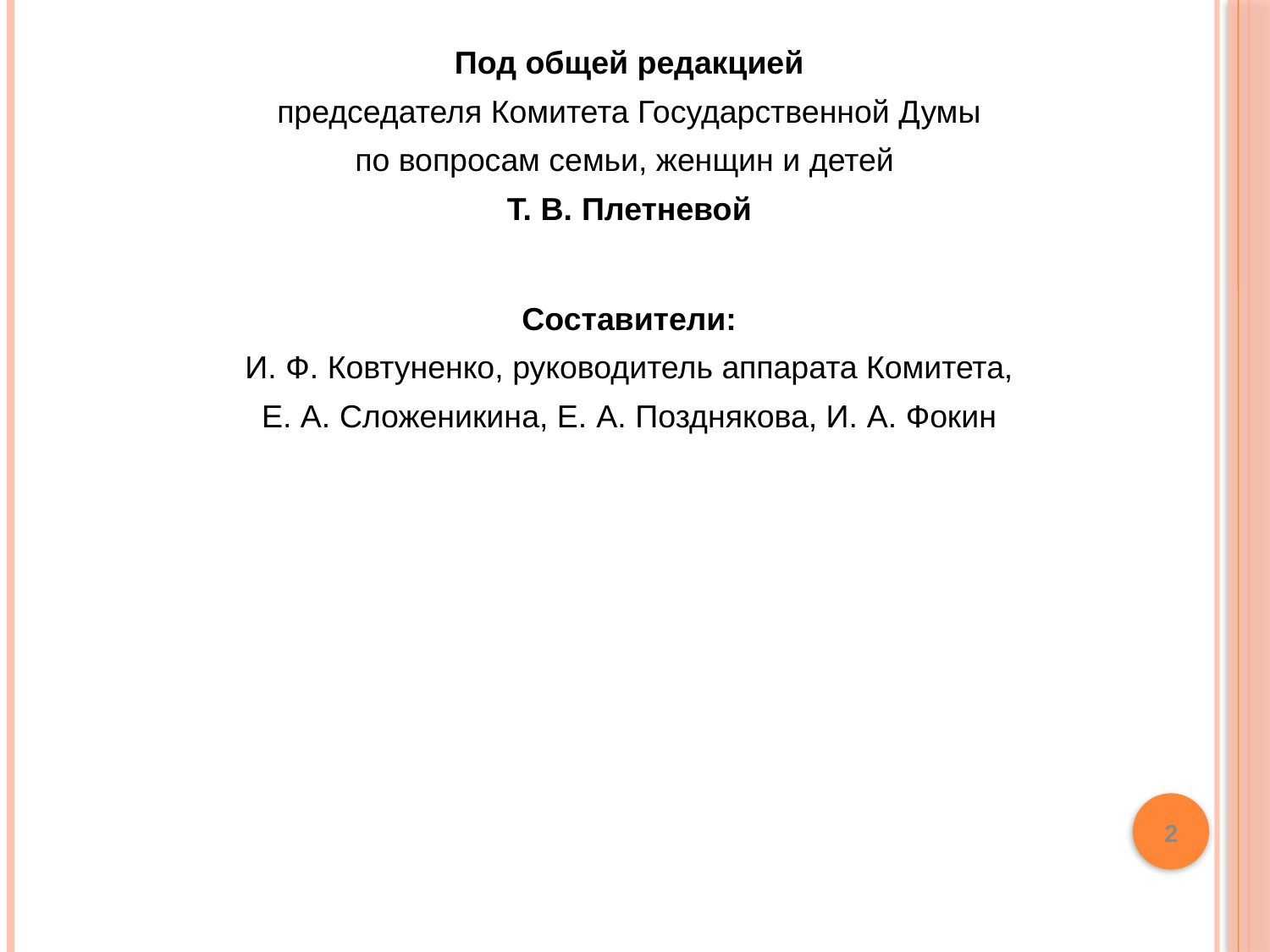

Под общей редакцией
председателя Комитета Государственной Думы
по вопросам семьи, женщин и детей
Т. В. Плетневой

Составители:
И. Ф. Ковтуненко, руководитель аппарата Комитета,
Е. А. Сложеникина, Е. А. Позднякова, И. А. Фокин

2